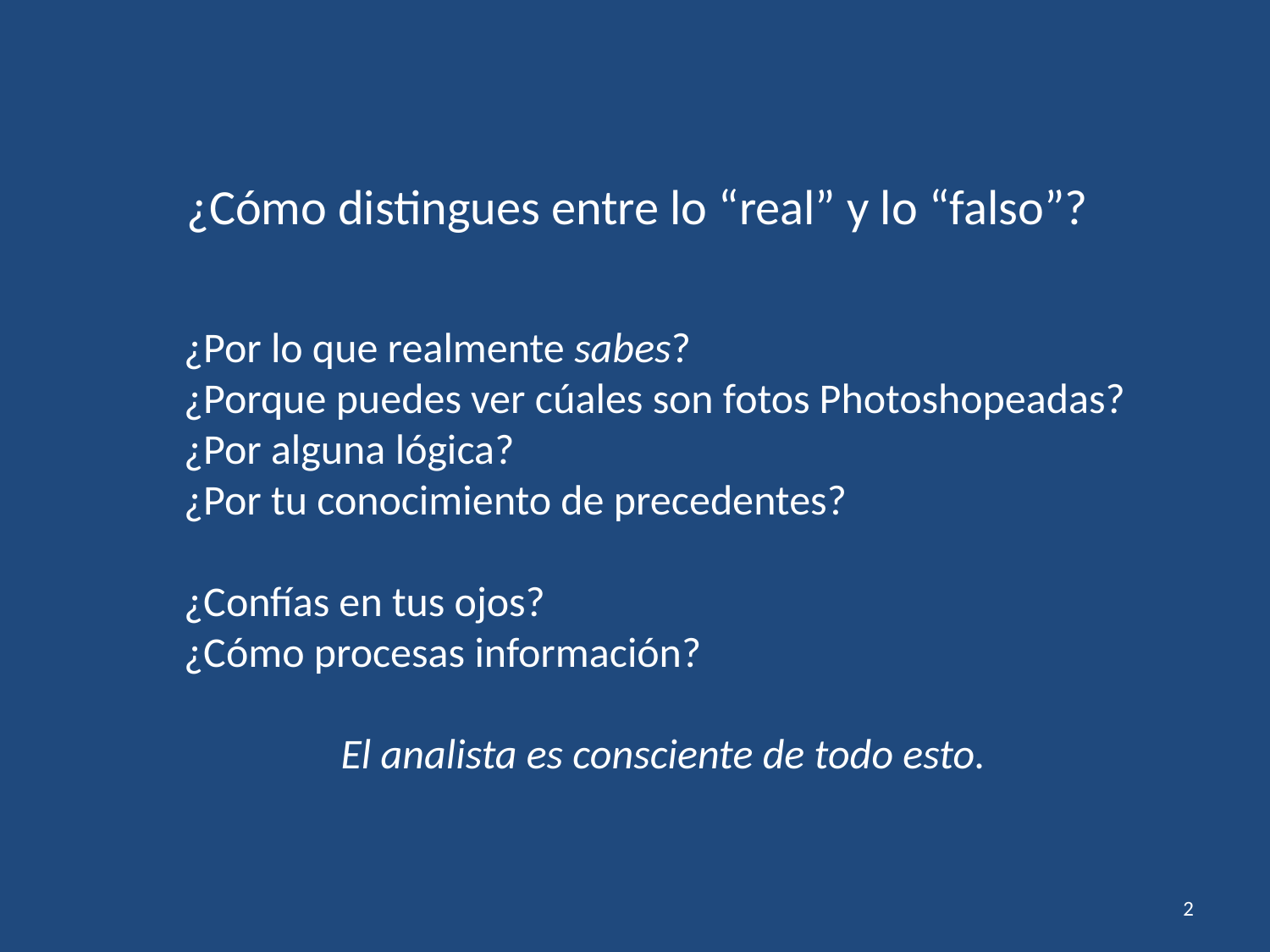

¿Cómo distingues entre lo “real” y lo “falso”?
¿Por lo que realmente sabes?
¿Porque puedes ver cúales son fotos Photoshopeadas?
¿Por alguna lógica?
¿Por tu conocimiento de precedentes?

¿Confías en tus ojos?
¿Cómo procesas información?

El analista es consciente de todo esto.

2